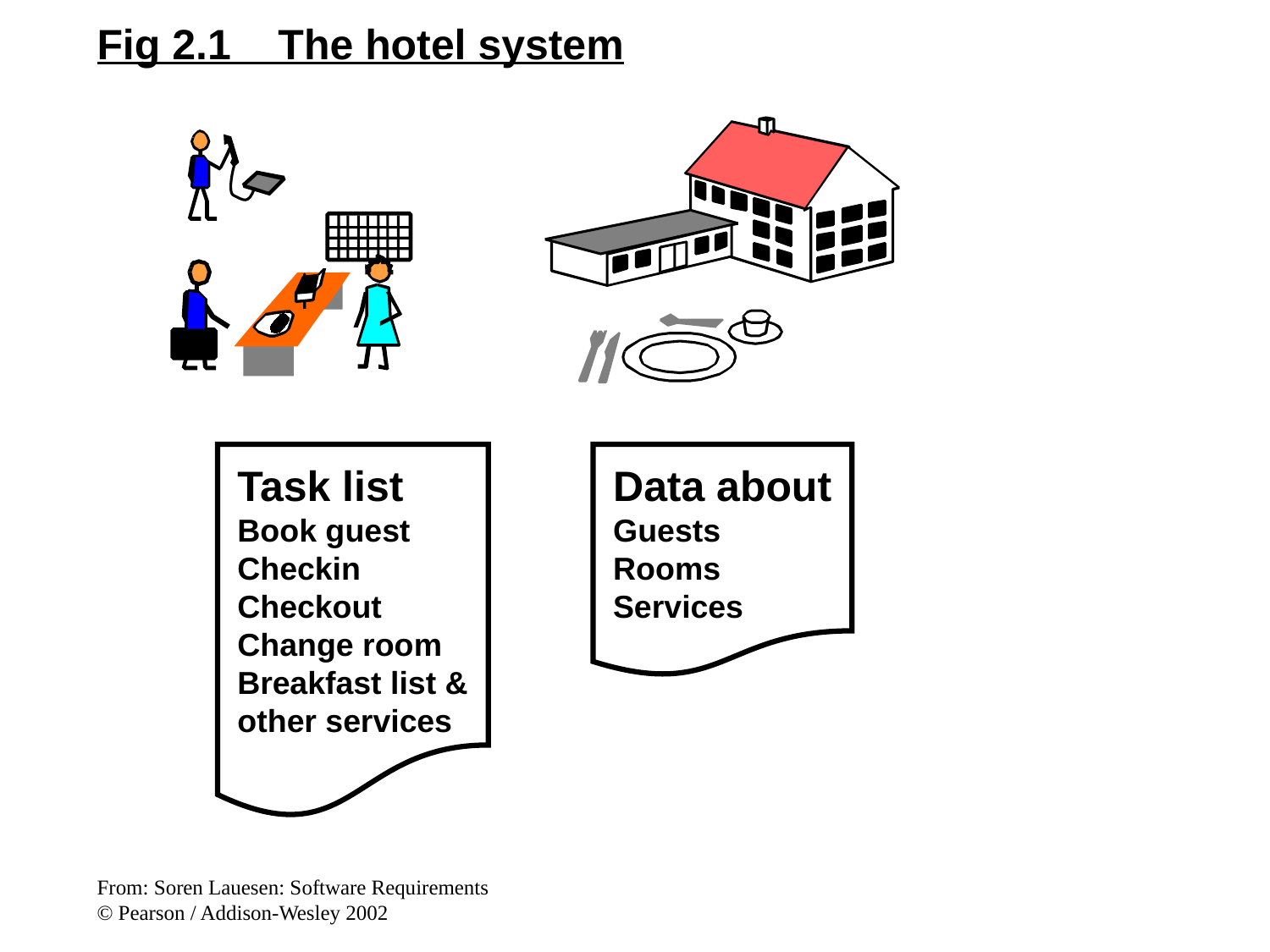

Fig 2.1    The hotel system

Task list
Book guest
Checkin
Checkout
Change room
Breakfast list &
other services
Data about
Guests
Rooms
Services
From: Soren Lauesen: Software Requirements
© Pearson / Addison-Wesley 2002